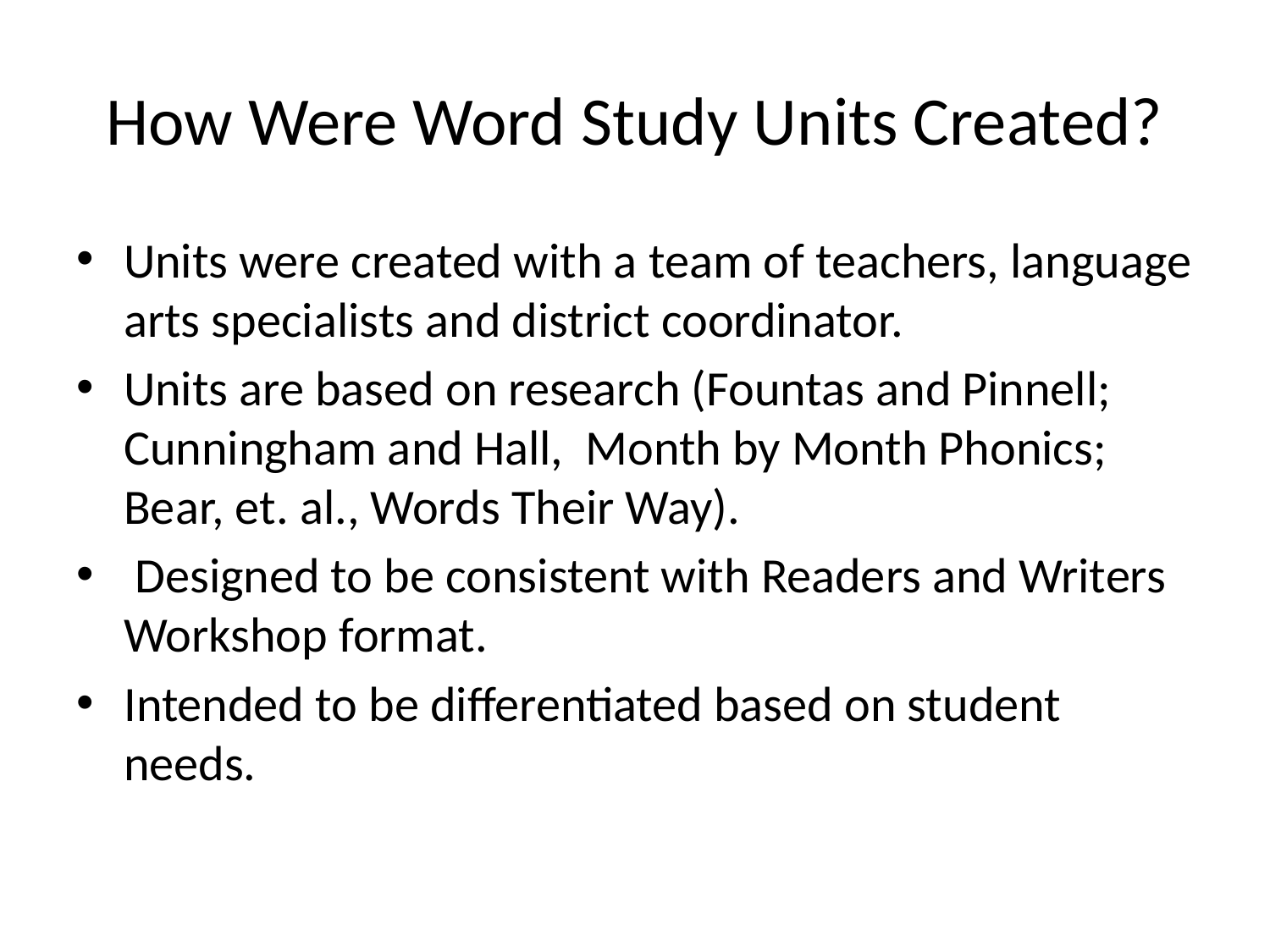

# How Were Word Study Units Created?
Units were created with a team of teachers, language arts specialists and district coordinator.
Units are based on research (Fountas and Pinnell; Cunningham and Hall,  Month by Month Phonics; Bear, et. al., Words Their Way).
 Designed to be consistent with Readers and Writers Workshop format.
Intended to be differentiated based on student needs.